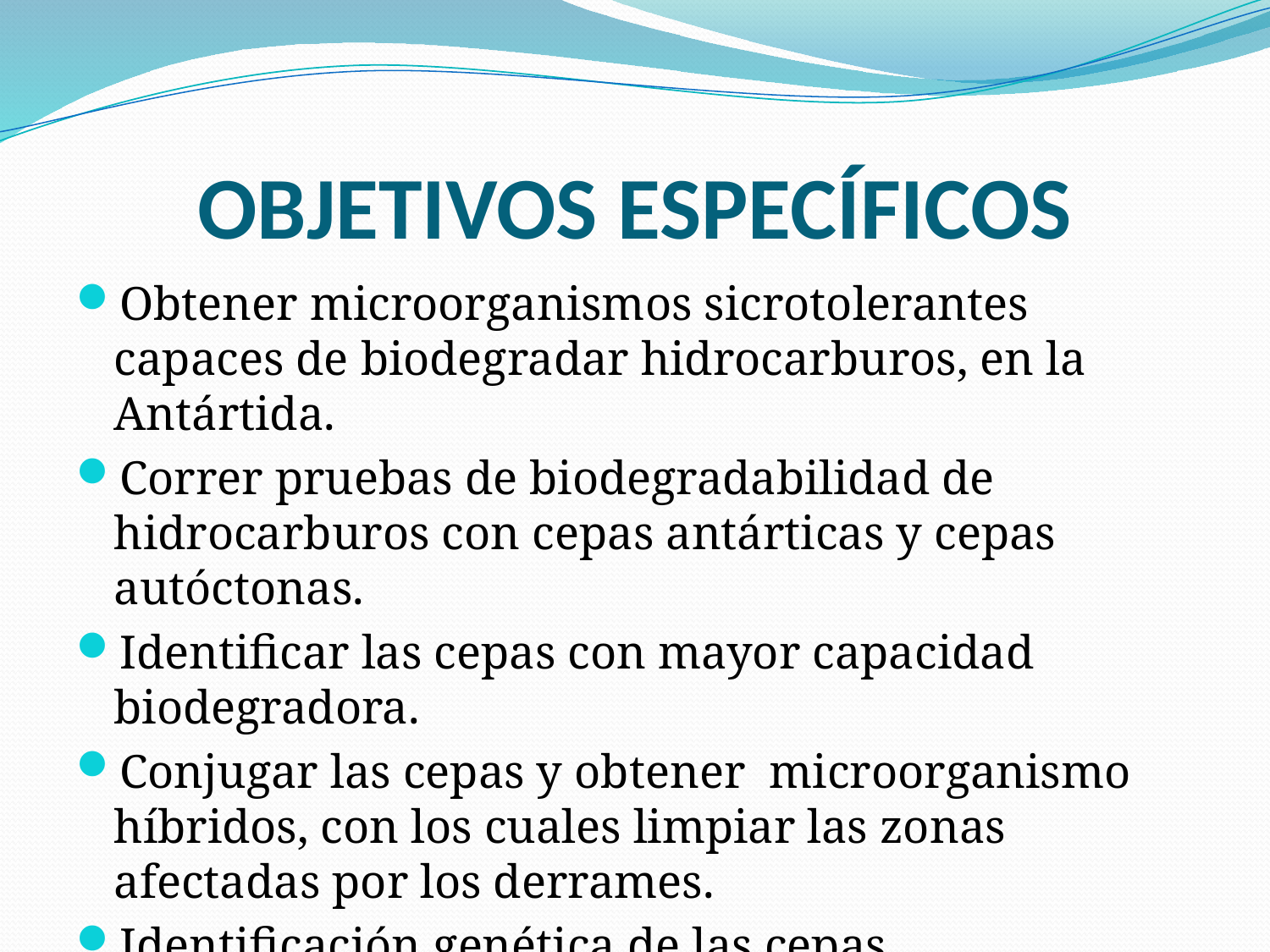

# OBJETIVOS ESPECÍFICOS
Obtener microorganismos sicrotolerantes capaces de biodegradar hidrocarburos, en la Antártida.
Correr pruebas de biodegradabilidad de hidrocarburos con cepas antárticas y cepas autóctonas.
Identificar las cepas con mayor capacidad biodegradora.
Conjugar las cepas y obtener  microorganismo híbridos, con los cuales limpiar las zonas afectadas por los derrames.
Identificación genética de las cepas.